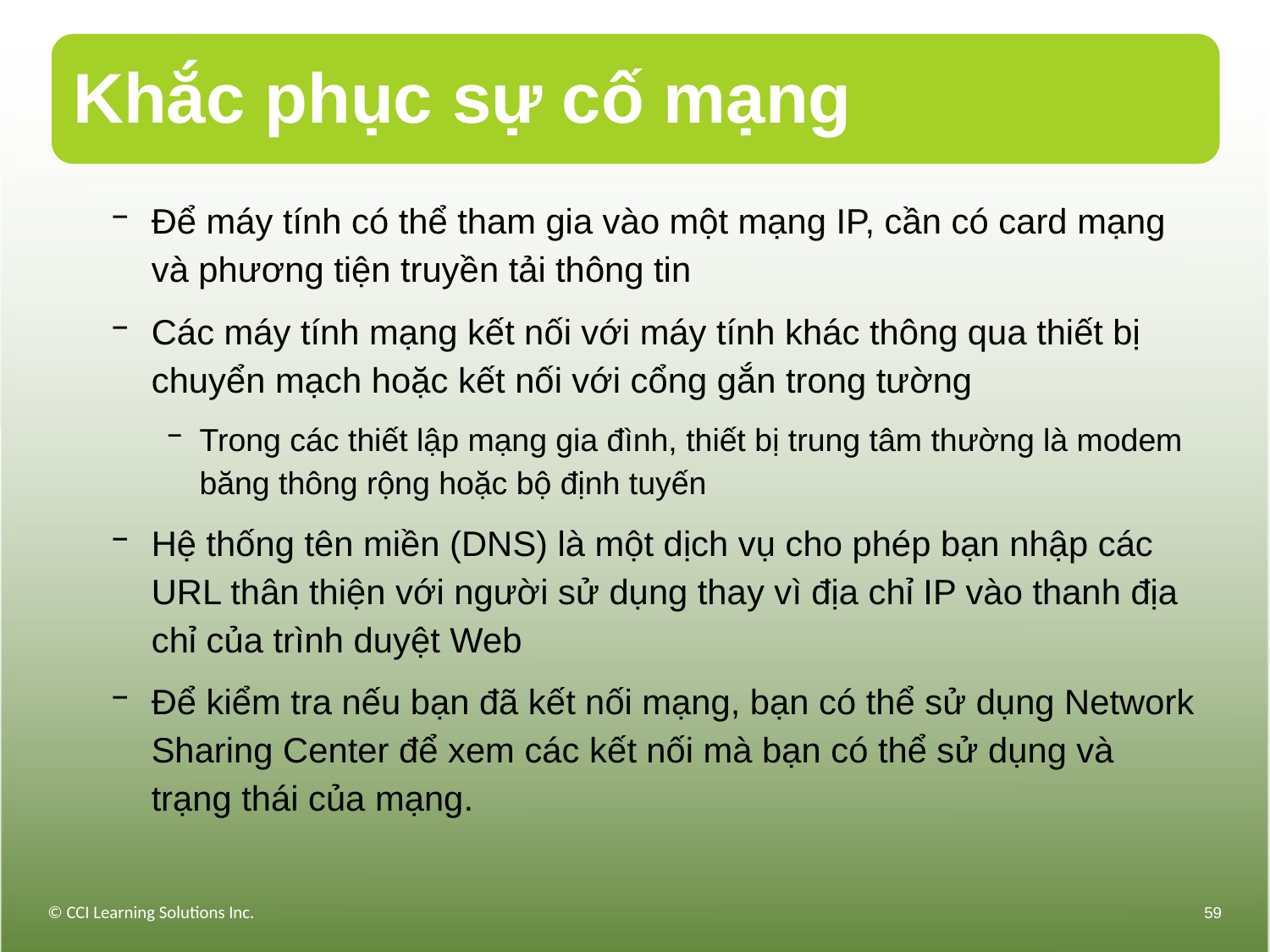

# Khắc phục sự cố mạng
Để máy tính có thể tham gia vào một mạng IP, cần có card mạng và phương tiện truyền tải thông tin
Các máy tính mạng kết nối với máy tính khác thông qua thiết bị chuyển mạch hoặc kết nối với cổng gắn trong tường
Trong các thiết lập mạng gia đình, thiết bị trung tâm thường là modem băng thông rộng hoặc bộ định tuyến
Hệ thống tên miền (DNS) là một dịch vụ cho phép bạn nhập các URL thân thiện với người sử dụng thay vì địa chỉ IP vào thanh địa chỉ của trình duyệt Web
Để kiểm tra nếu bạn đã kết nối mạng, bạn có thể sử dụng Network Sharing Center để xem các kết nối mà bạn có thể sử dụng và trạng thái của mạng.

© CCI Learning Solutions Inc.
59